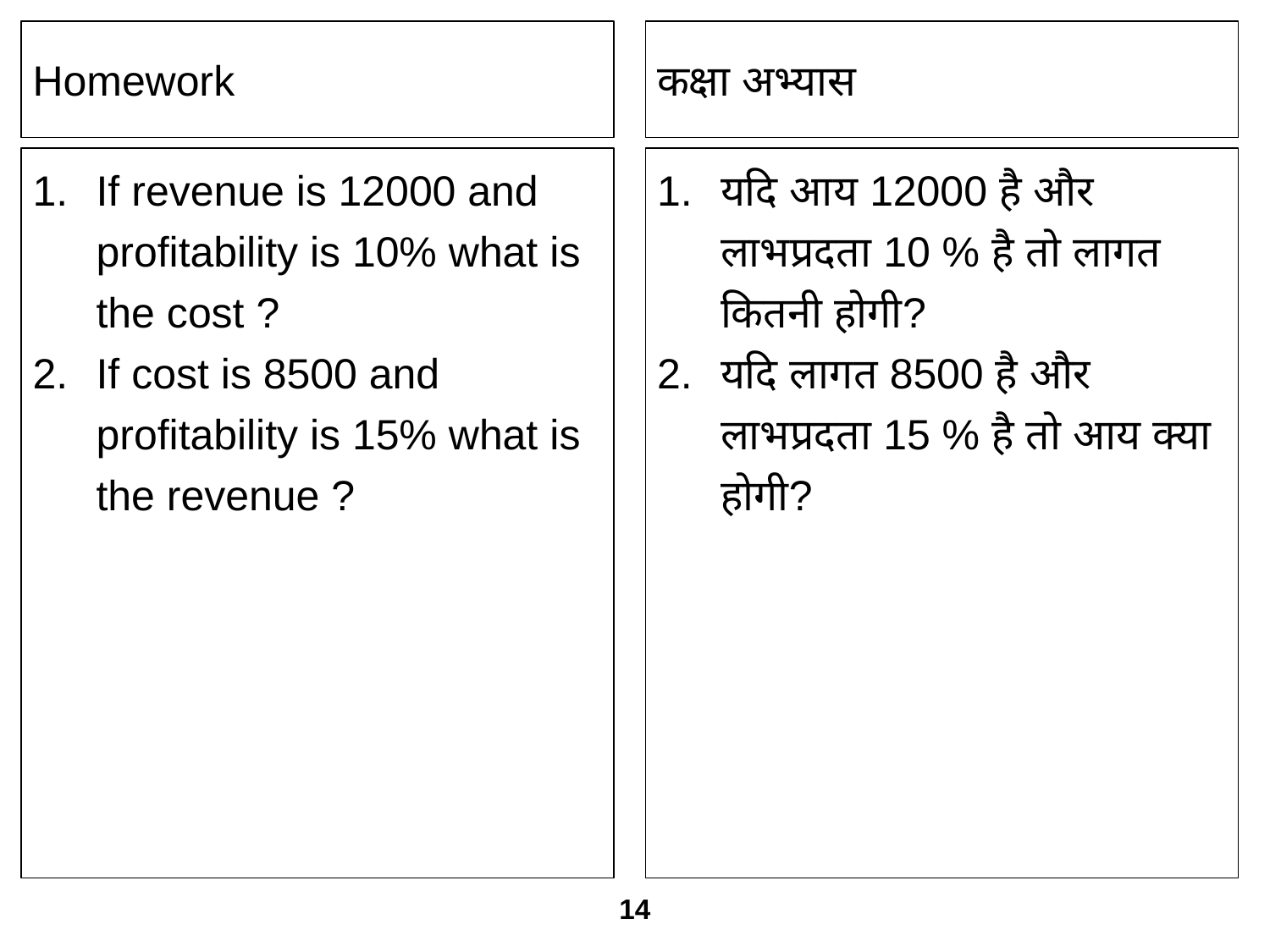

Homework
कक्षा अभ्यास
If revenue is 12000 and profitability is 10% what is the cost ?
If cost is 8500 and profitability is 15% what is the revenue ?
यदि आय 12000 है और लाभप्रदता 10 % है तो लागत कितनी होगी?
यदि लागत 8500 है और लाभप्रदता 15 % है तो आय क्या होगी?
14